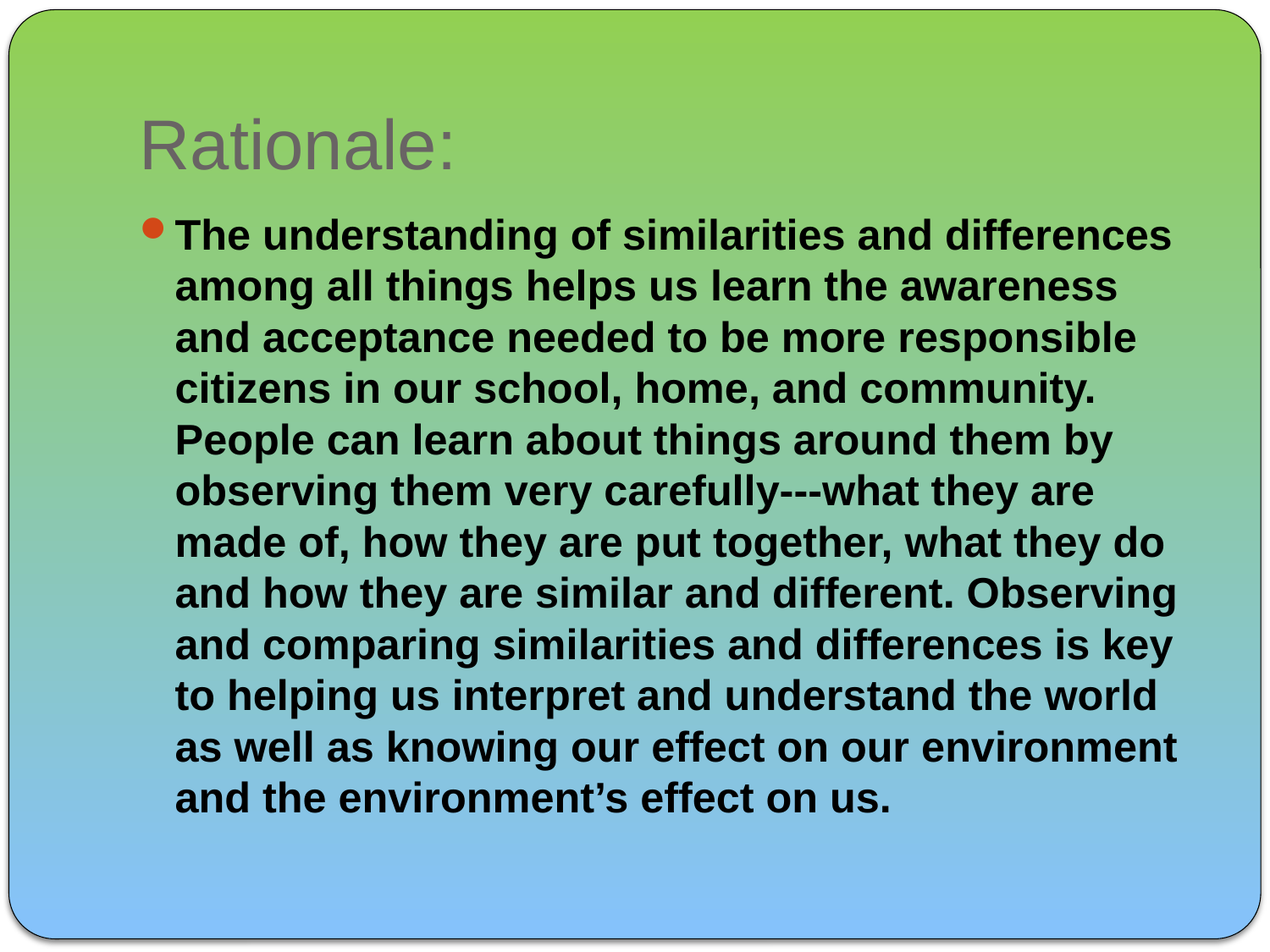

# Rationale:
The understanding of similarities and differences among all things helps us learn the awareness and acceptance needed to be more responsible citizens in our school, home, and community. People can learn about things around them by observing them very carefully---what they are made of, how they are put together, what they do and how they are similar and different. Observing and comparing similarities and differences is key to helping us interpret and understand the world as well as knowing our effect on our environment and the environment’s effect on us.